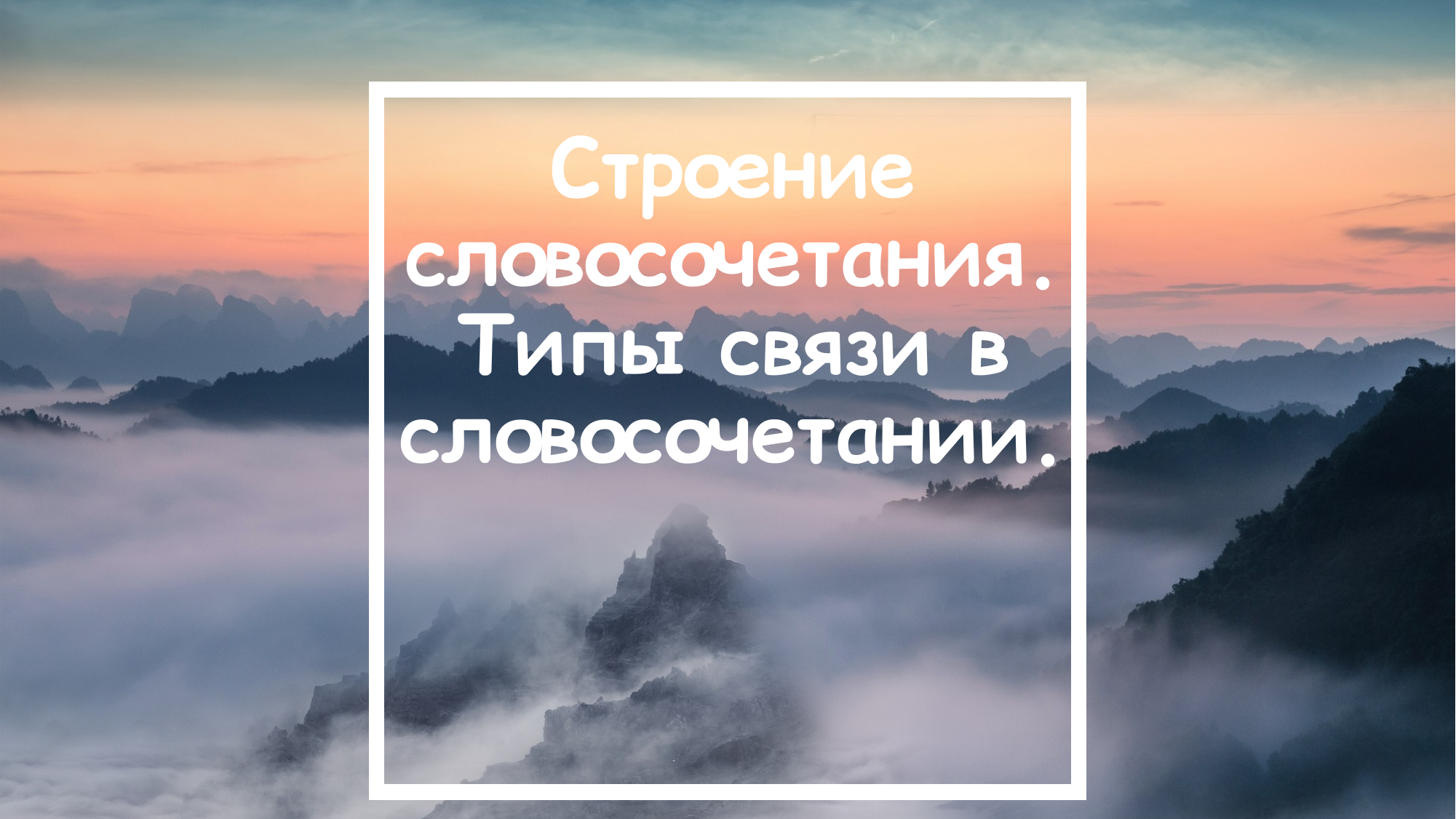

# Строение словосочетания. Типы связи в словосочетании.